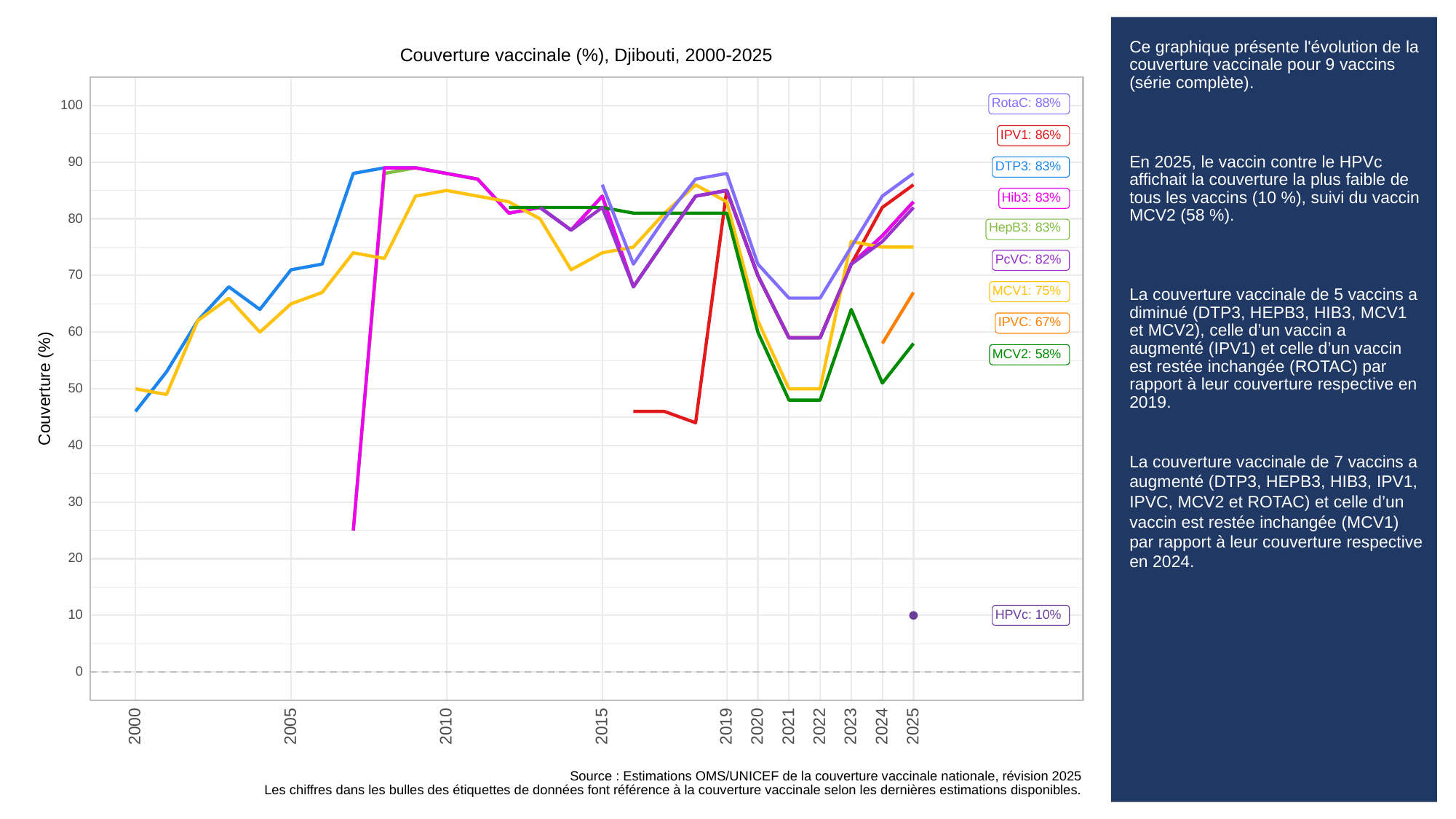

# Ce graphique présente l'évolution de la couverture vaccinale pour 9 vaccins (série complète).

En 2025, le vaccin contre le HPVc affichait la couverture la plus faible de tous les vaccins (10 %), suivi du vaccin MCV2 (58 %).

La couverture vaccinale de 5 vaccins a diminué (DTP3, HEPB3, HIB3, MCV1 et MCV2), celle d’un vaccin a augmenté (IPV1) et celle d’un vaccin est restée inchangée (ROTAC) par rapport à leur couverture respective en 2019.

La couverture vaccinale de 7 vaccins a augmenté (DTP3, HEPB3, HIB3, IPV1, IPVC, MCV2 et ROTAC) et celle d’un vaccin est restée inchangée (MCV1) par rapport à leur couverture respective en 2024.

Couverture vaccinale (%), Djibouti, 2000-2025

RotaC: 88%
100

IPV1: 86%

90
DTP3: 83%

Hib3: 83%

80

HepB3: 83%

PcVC: 82%
70

MCV1: 75%

IPVC: 67%
60

MCV2: 58%

Couverture (%)
50

40

30

20

HPVc: 10%
10

0

2023
2000
2005
2010
2015
2019
2020
2021
2022
2024
2025
Source : Estimations OMS/UNICEF de la couverture vaccinale nationale, révision 2025
Les chiffres dans les bulles des étiquettes de données font référence à la couverture vaccinale selon les dernières estimations disponibles.